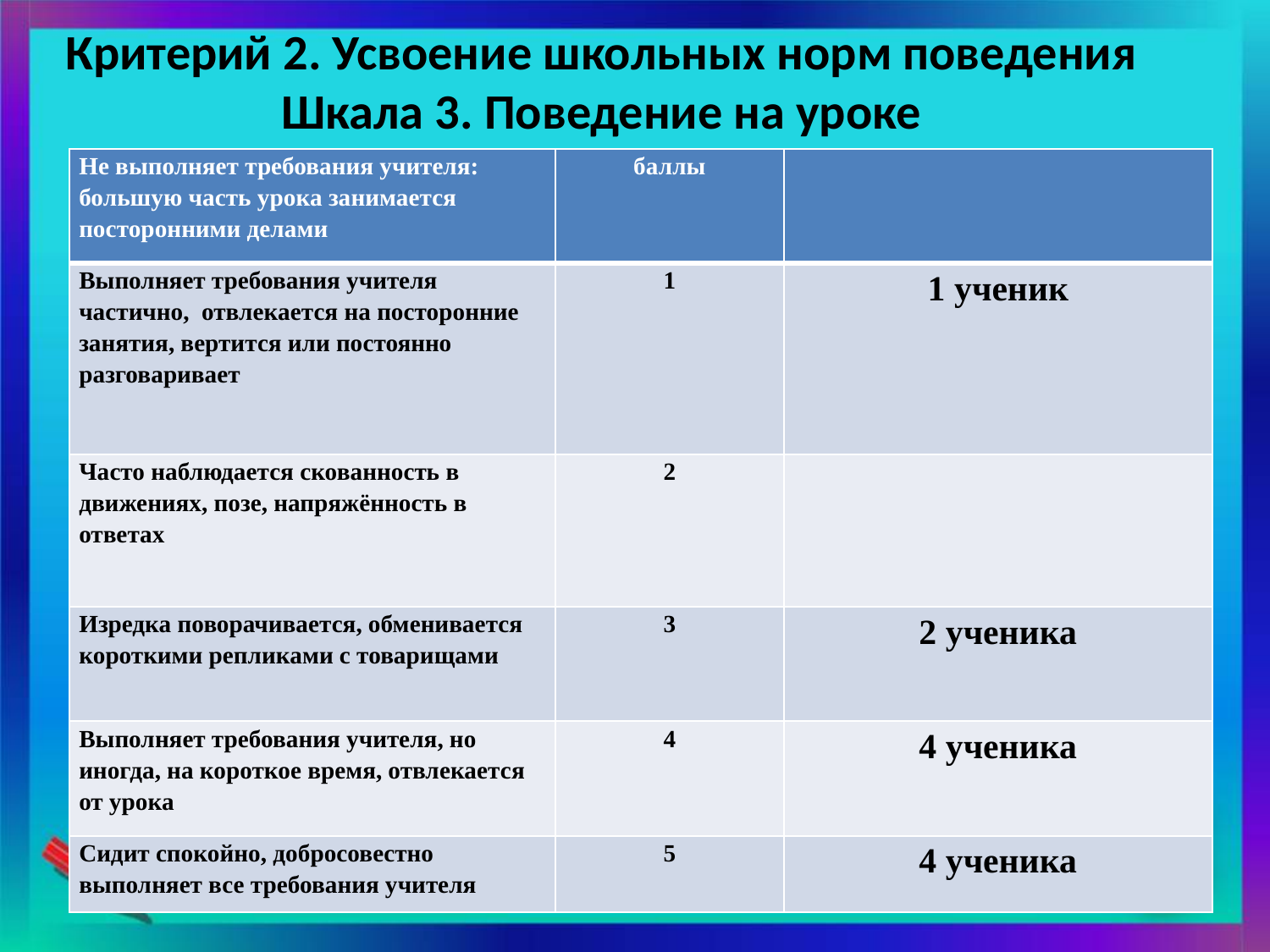

# Критерий 2. Усвоение школьных норм поведения Шкала 3. Поведение на уроке
| Не выполняет требования учителя: большую часть урока занимается посторонними делами | баллы |  |
| --- | --- | --- |
| Выполняет требования учителя частично, отвлекается на посторонние занятия, вертится или постоянно разговаривает | 1 | 1 ученик |
| Часто наблюдается скованность в движениях, позе, напряжённость в ответах | 2 |  |
| Изредка поворачивается, обменивается короткими репликами с товарищами | 3 | 2 ученика |
| Выполняет требования учителя, но иногда, на короткое время, отвлекается от урока | 4 | 4 ученика |
| Сидит спокойно, добросовестно выполняет все требования учителя | 5 | 4 ученика |